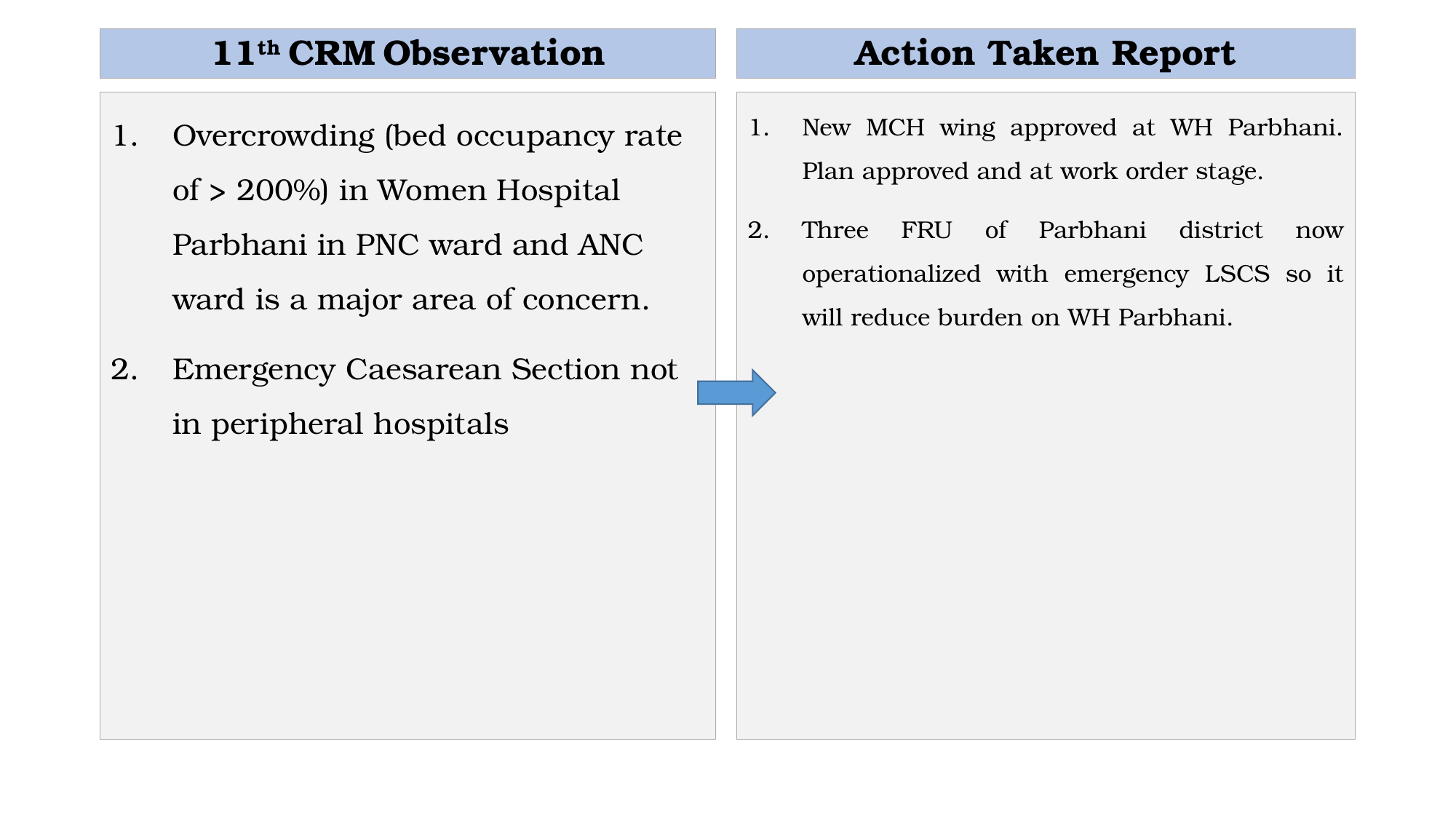

11th CRM Observation
Action Taken Report
Overcrowding (bed occupancy rate of > 200%) in Women Hospital  Parbhani in PNC ward and ANC ward is a major area of concern.
Emergency Caesarean Section not in peripheral hospitals

New MCH wing approved at WH Parbhani. Plan approved and at work order stage.
Three FRU of Parbhani district now operationalized with emergency LSCS so it will reduce burden on WH Parbhani.